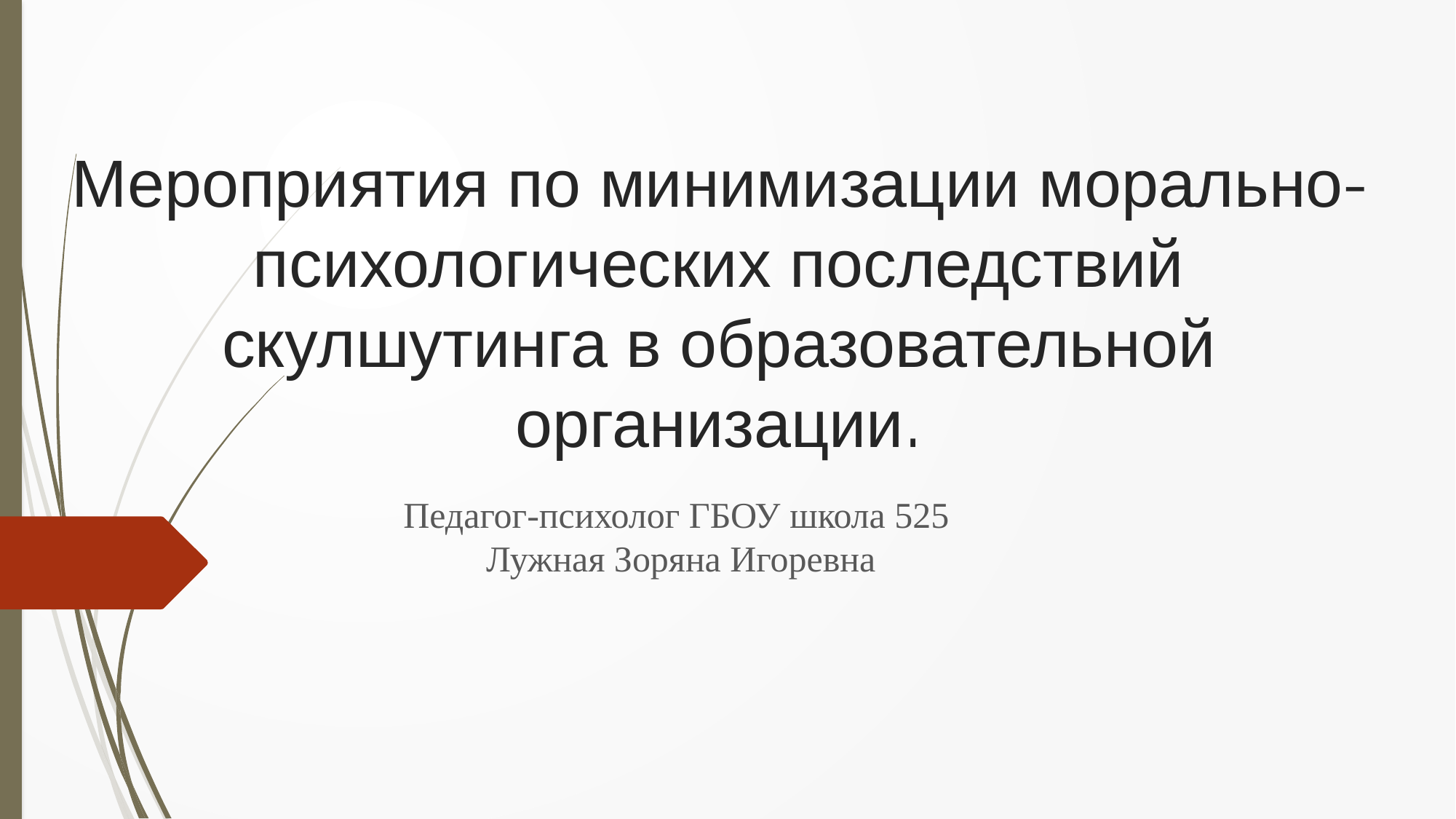

# Мероприятия по минимизации морально-психологических последствий скулшутинга в образовательной организации.
Педагог-психолог ГБОУ школа 525
 Лужная Зоряна Игоревна